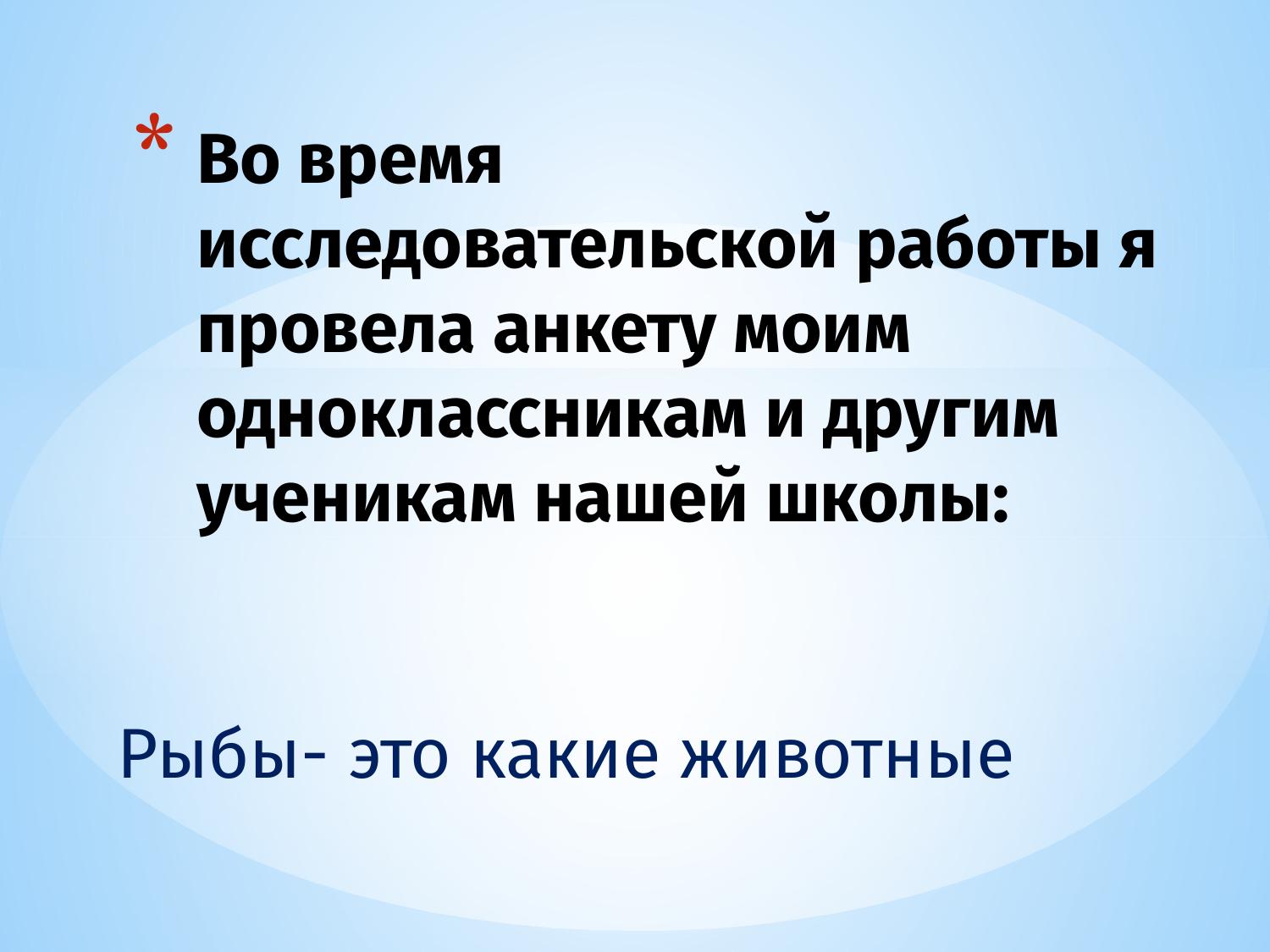

# Во время исследовательской работы я провела анкету моим одноклассникам и другим ученикам нашей школы:
Рыбы- это какие животные